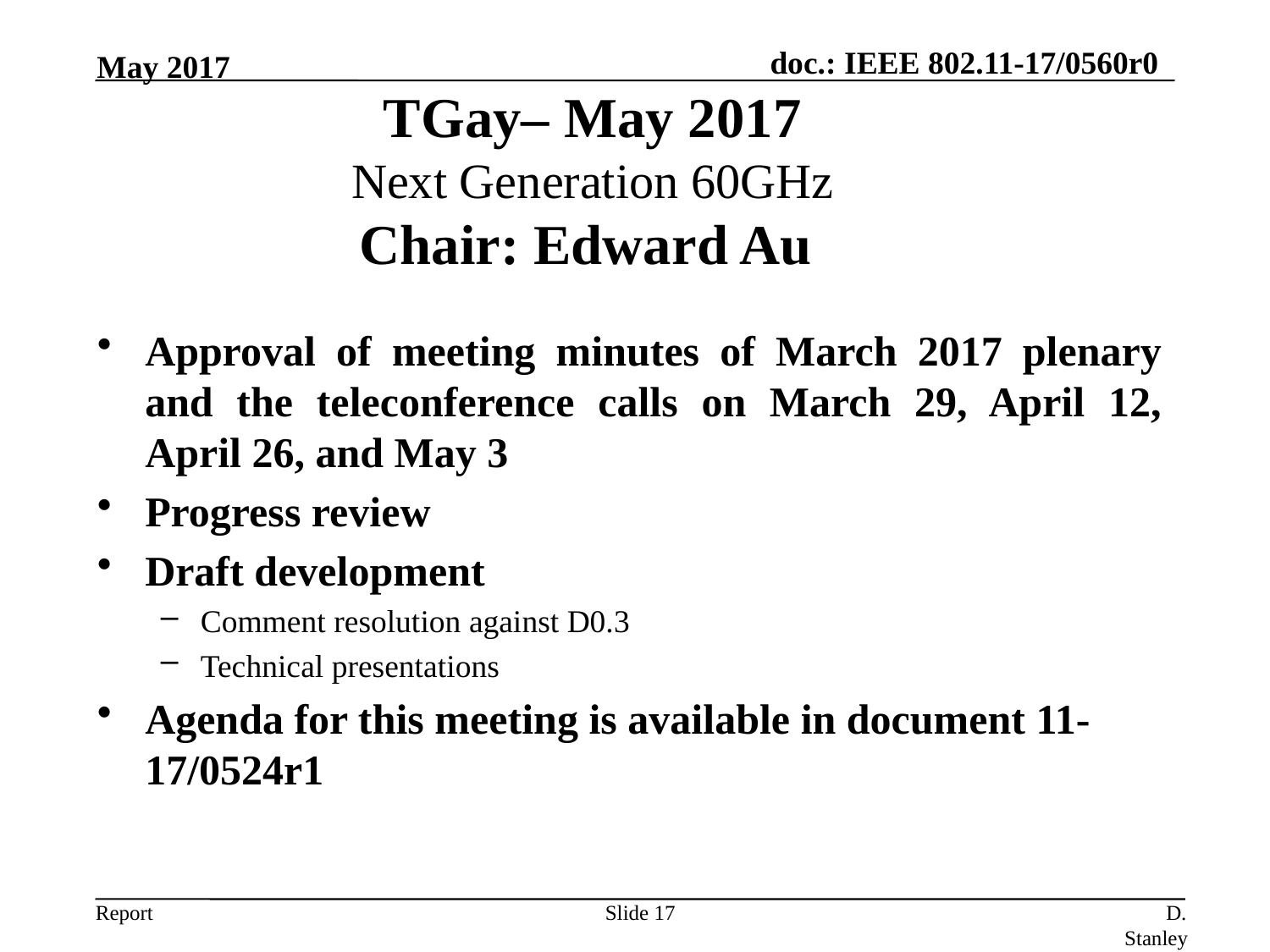

May 2017
TGay– May 2017
Next Generation 60GHz
Chair: Edward Au
Approval of meeting minutes of March 2017 plenary and the teleconference calls on March 29, April 12, April 26, and May 3
Progress review
Draft development
Comment resolution against D0.3
Technical presentations
Agenda for this meeting is available in document 11-17/0524r1
Slide 17
D. Stanley, HP Enterprise